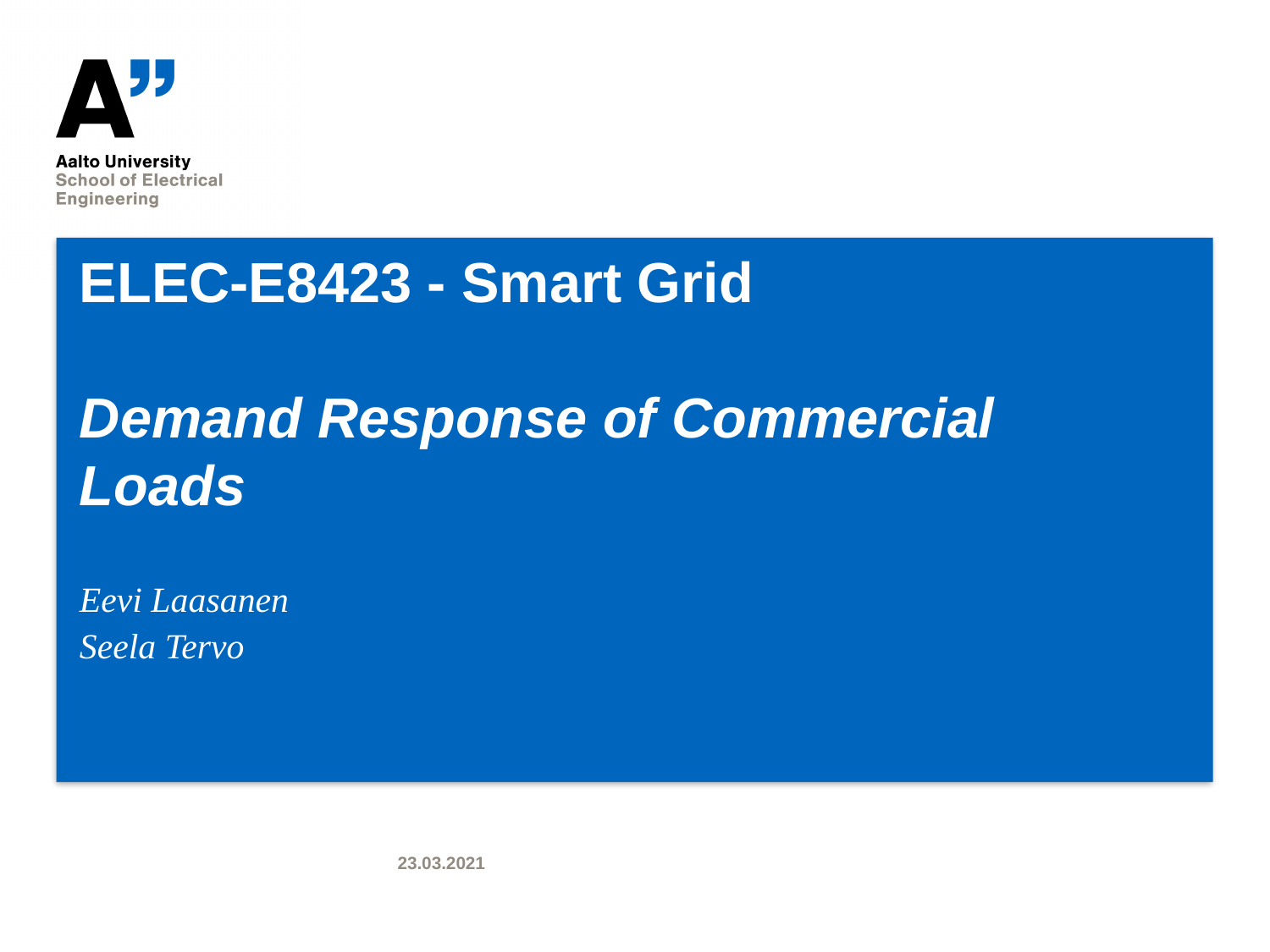

# ELEC-E8423 - Smart Grid Demand Response of Commercial Loads
Eevi Laasanen
Seela Tervo

23.03.2021